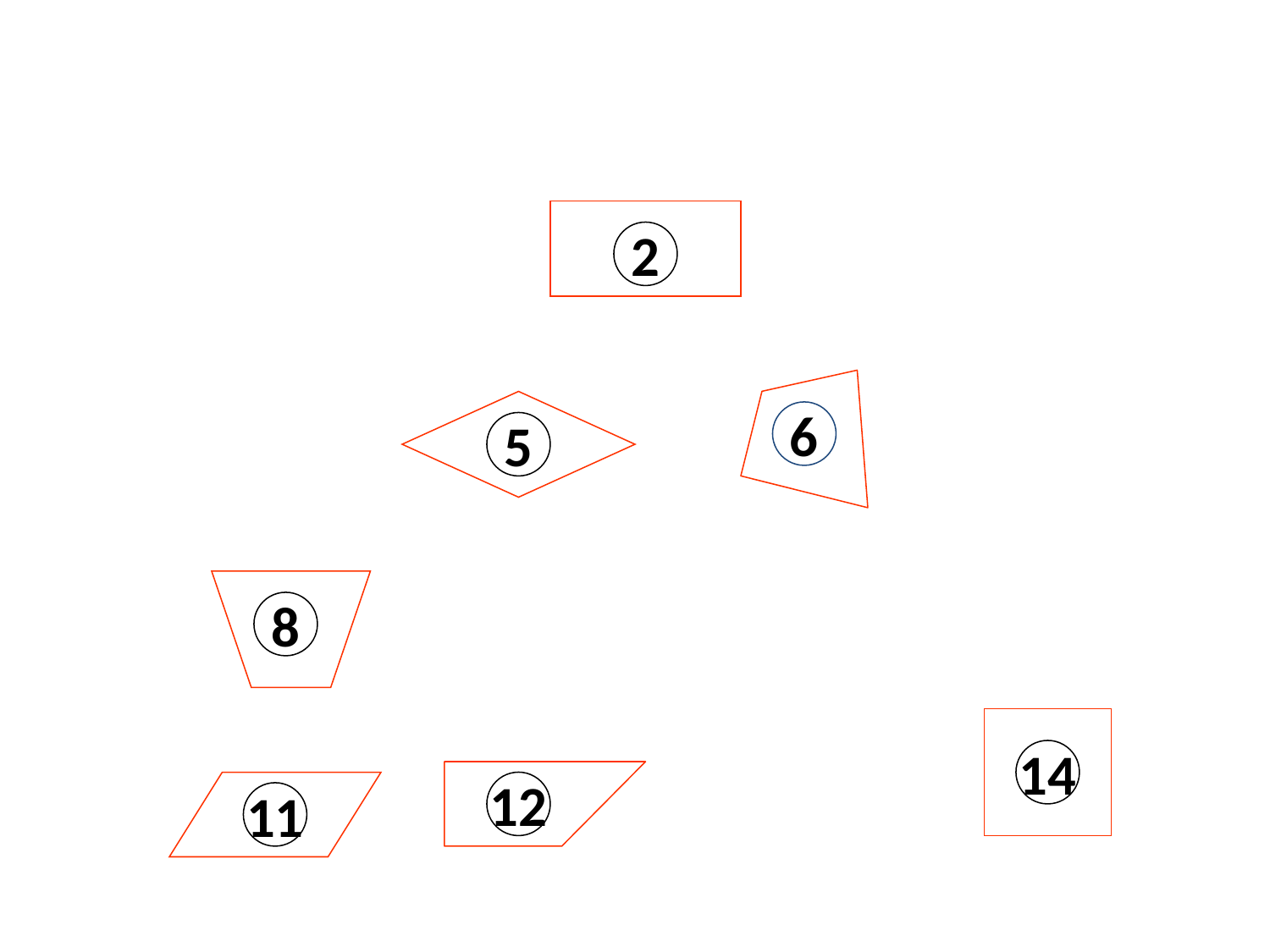

2

6
5

8

14

12
11